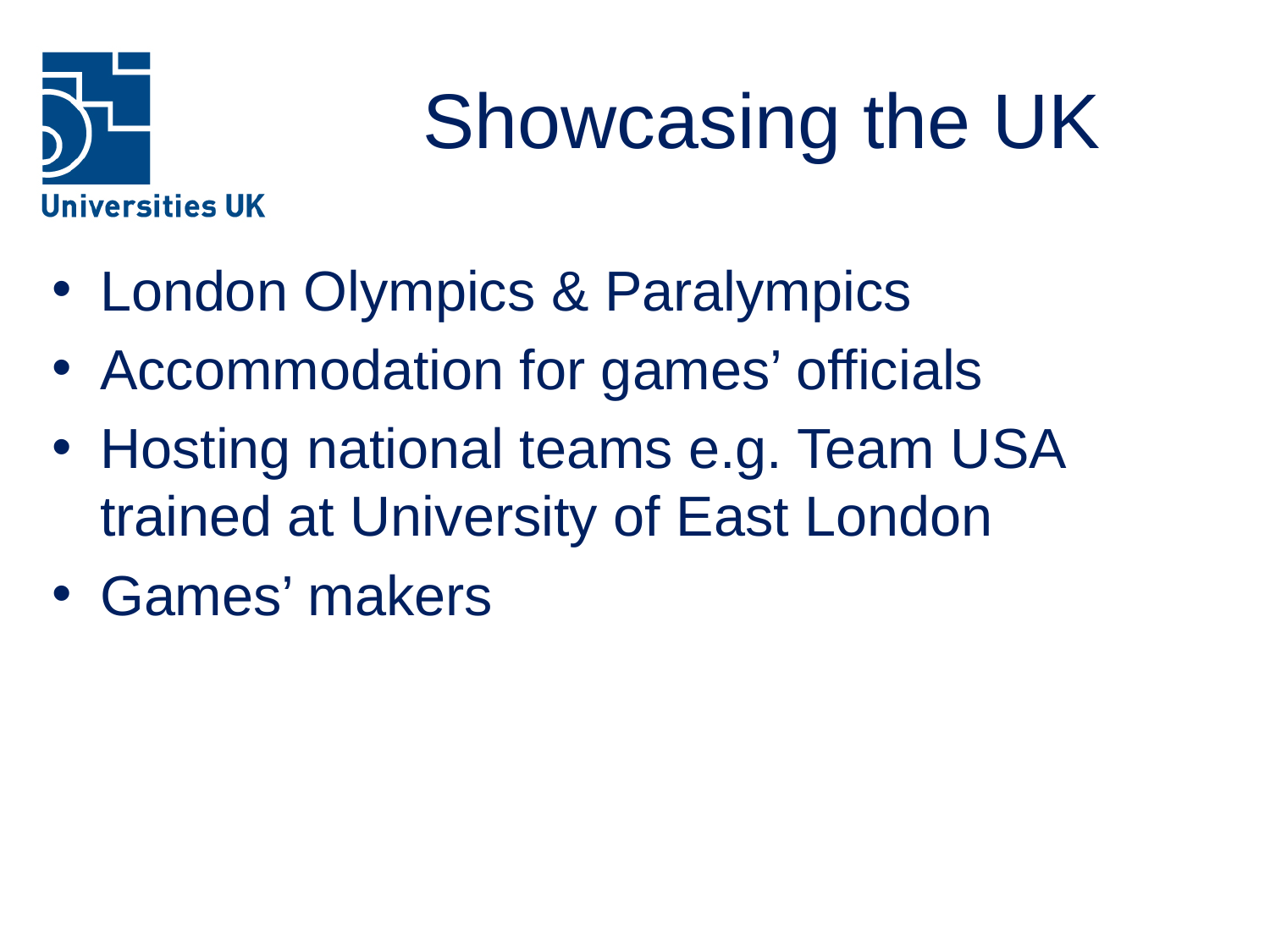

# Showcasing the UK
London Olympics & Paralympics
Accommodation for games’ officials
Hosting national teams e.g. Team USA trained at University of East London
Games’ makers